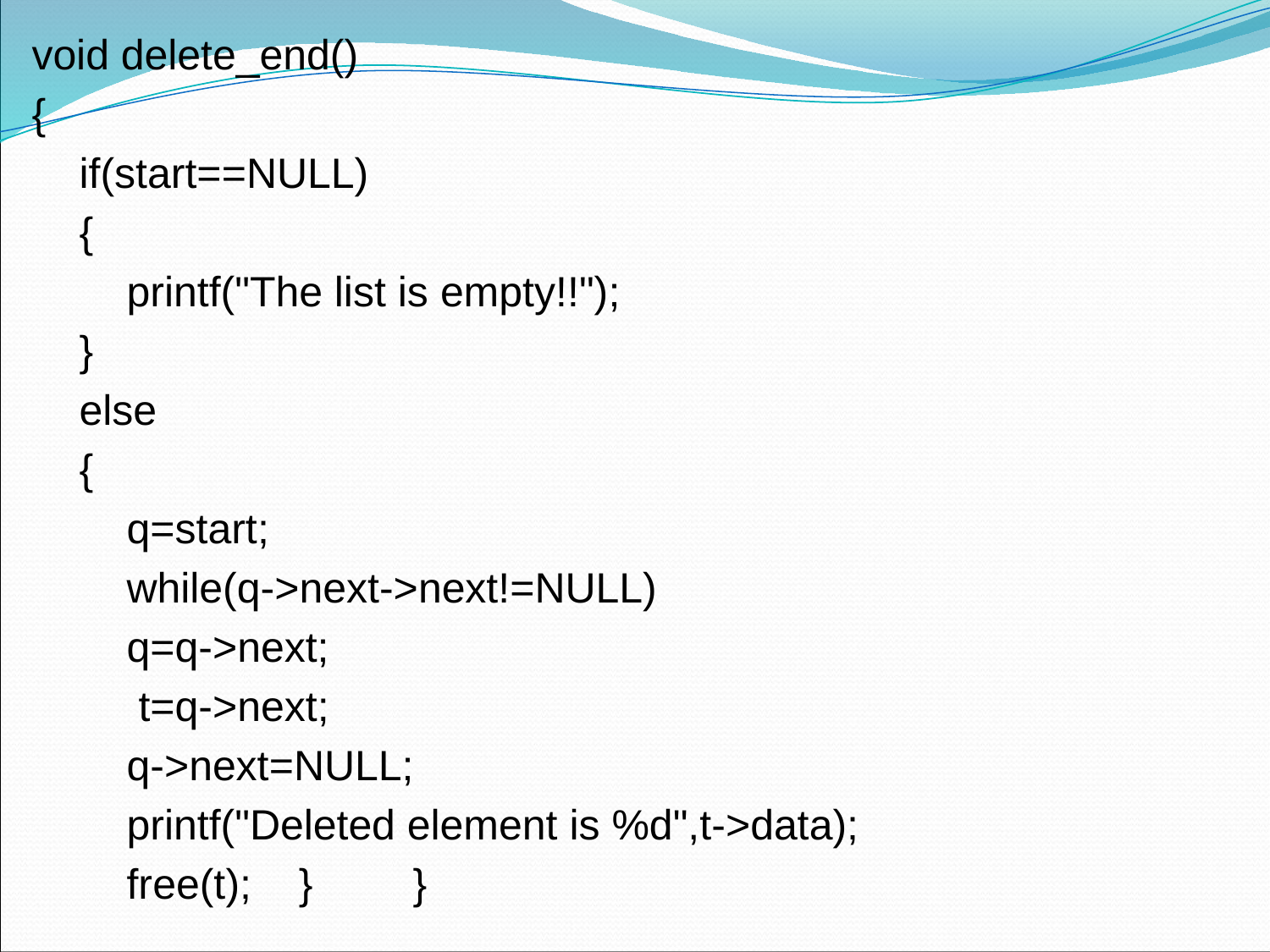

void delete_end()
{
    if(start==NULL)
    {
        printf("The list is empty!!");
    }
    else
    {
        q=start;
        while(q->next->next!=NULL)
        q=q->next;
         t=q->next;
        q->next=NULL;
        printf("Deleted element is %d",t->data);
        free(t);    }	}

#